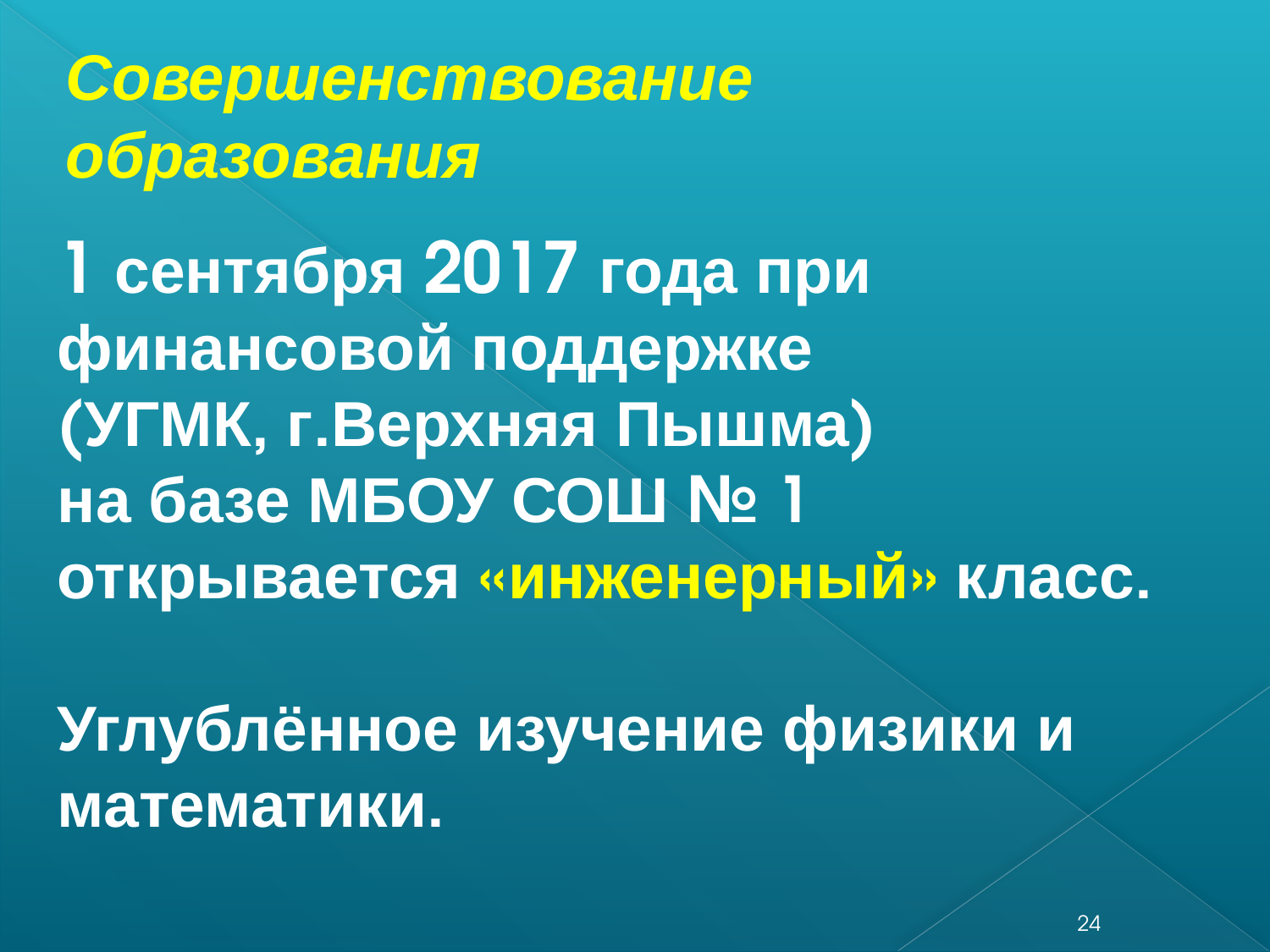

Совершенствование образования
1 сентября 2017 года при финансовой поддержке
(УГМК, г.Верхняя Пышма)
на базе МБОУ СОШ № 1 открывается «инженерный» класс.

Углублённое изучение физики и математики.
24